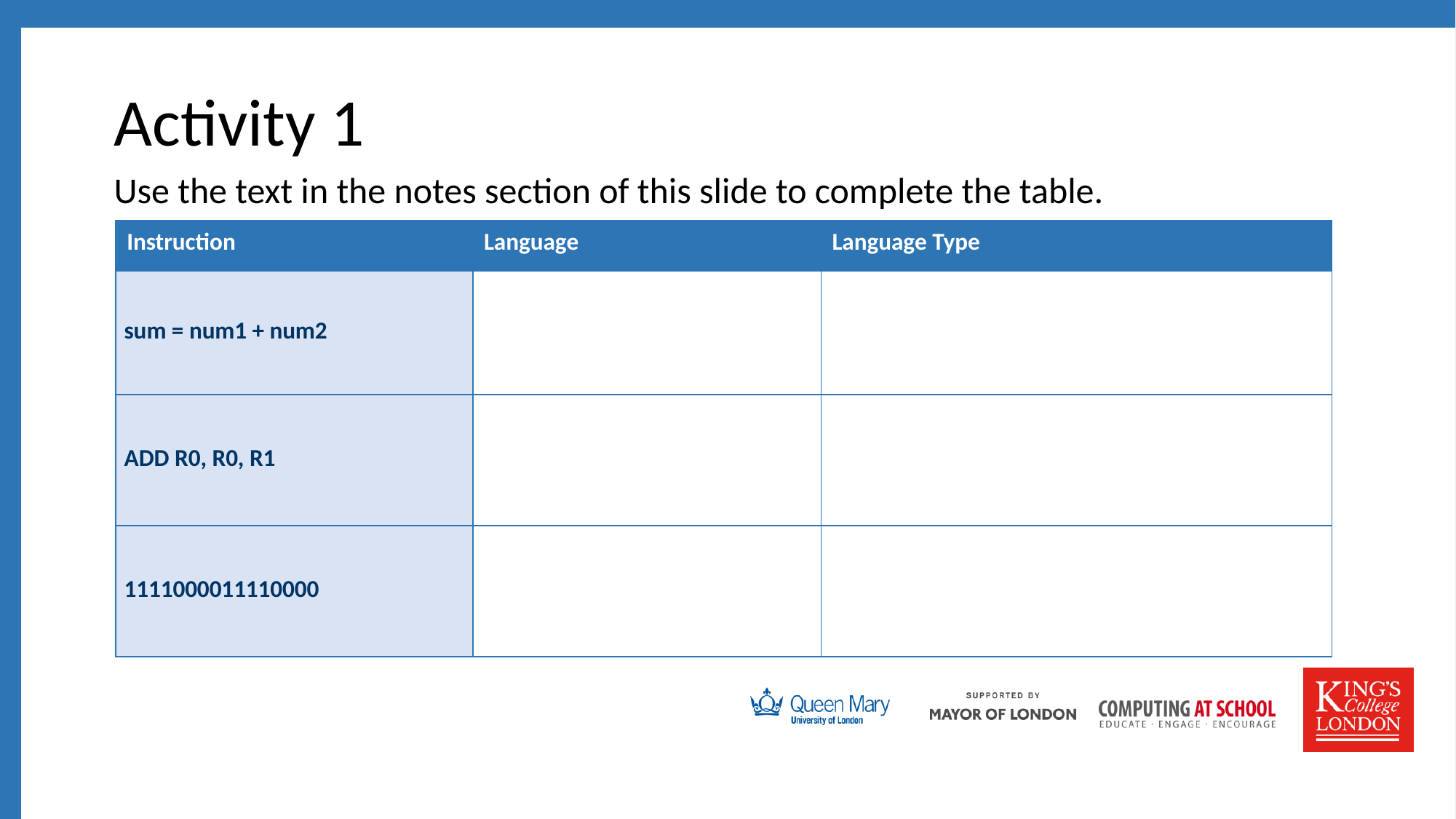

# Activity 1
Use the text in the notes section of this slide to complete the table.
| Instruction | Language | Language Type |
| --- | --- | --- |
| sum = num1 + num2 |  |  |
| ADD R0, R0, R1 |  |  |
| 1111000011110000 |  |  |